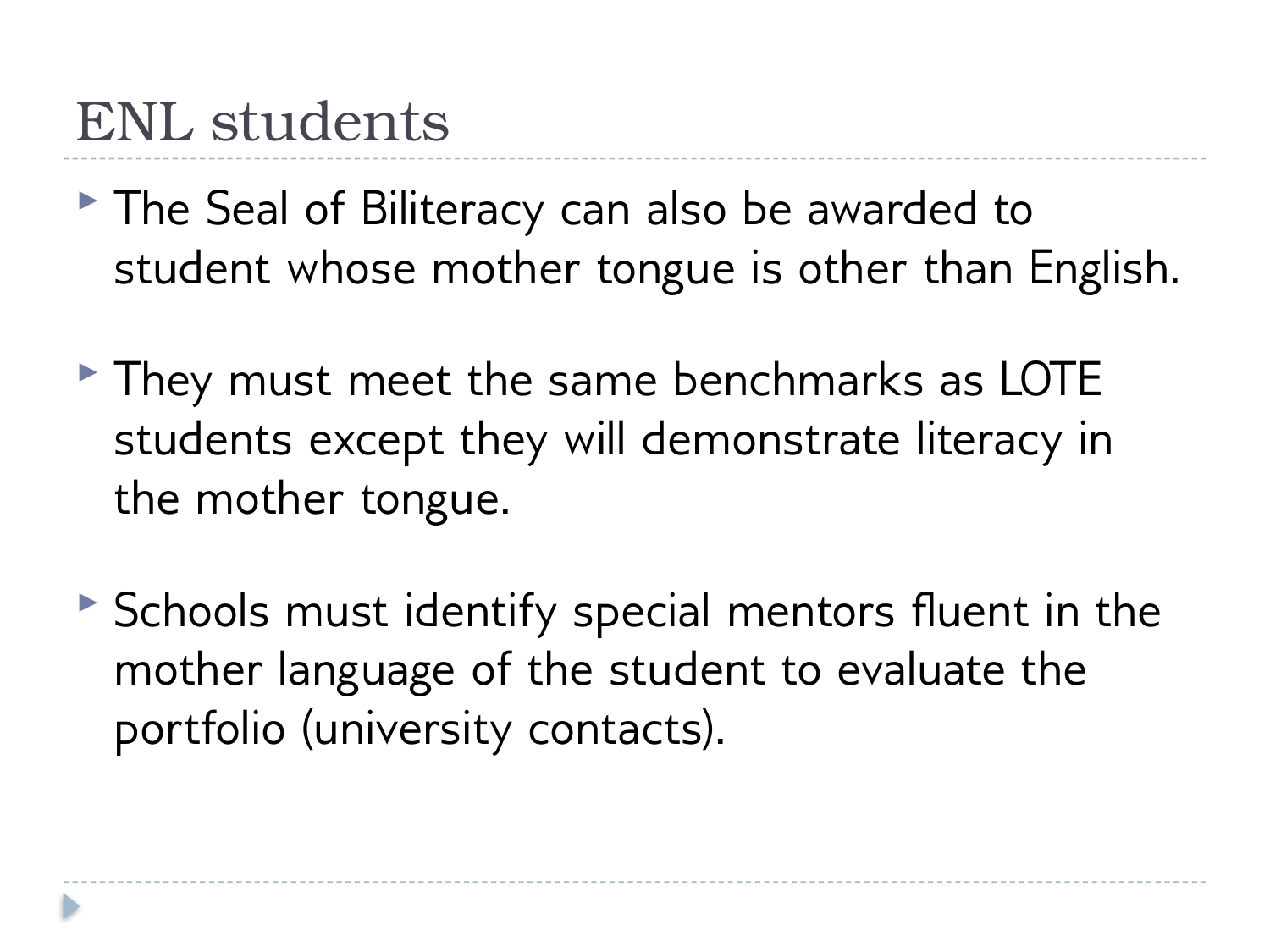

# ENL students
The Seal of Biliteracy can also be awarded to student whose mother tongue is other than English.
They must meet the same benchmarks as LOTE students except they will demonstrate literacy in the mother tongue.
Schools must identify special mentors fluent in the mother language of the student to evaluate the portfolio (university contacts).